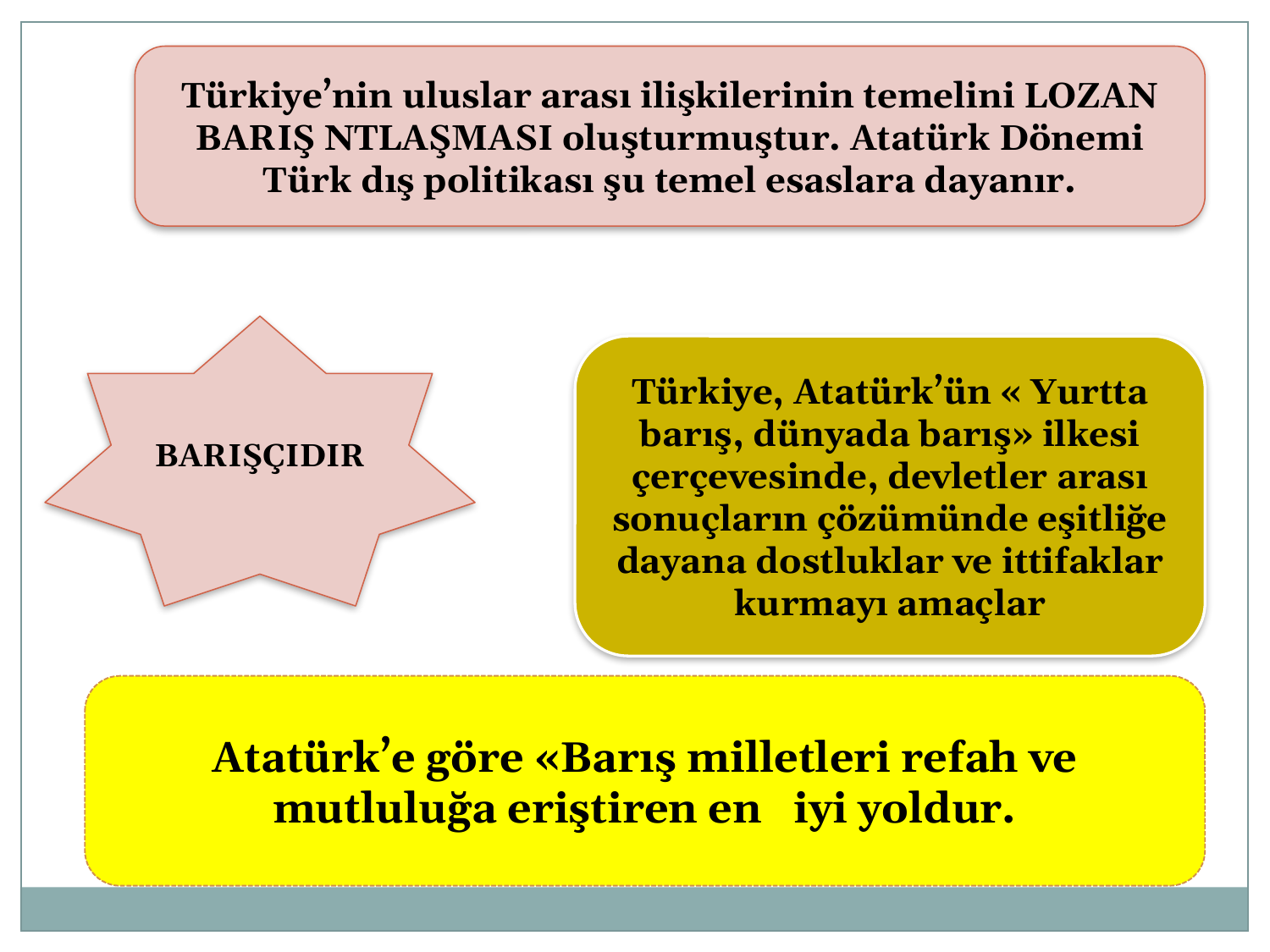

Türkiye’nin uluslar arası ilişkilerinin temelini LOZAN BARIŞ NTLAŞMASI oluşturmuştur. Atatürk Dönemi Türk dış politikası şu temel esaslara dayanır.
BARIŞÇIDIR
Türkiye, Atatürk’ün « Yurtta barış, dünyada barış» ilkesi çerçevesinde, devletler arası sonuçların çözümünde eşitliğe dayana dostluklar ve ittifaklar kurmayı amaçlar
Atatürk’e göre «Barış milletleri refah ve mutluluğa eriştiren en   iyi yoldur.